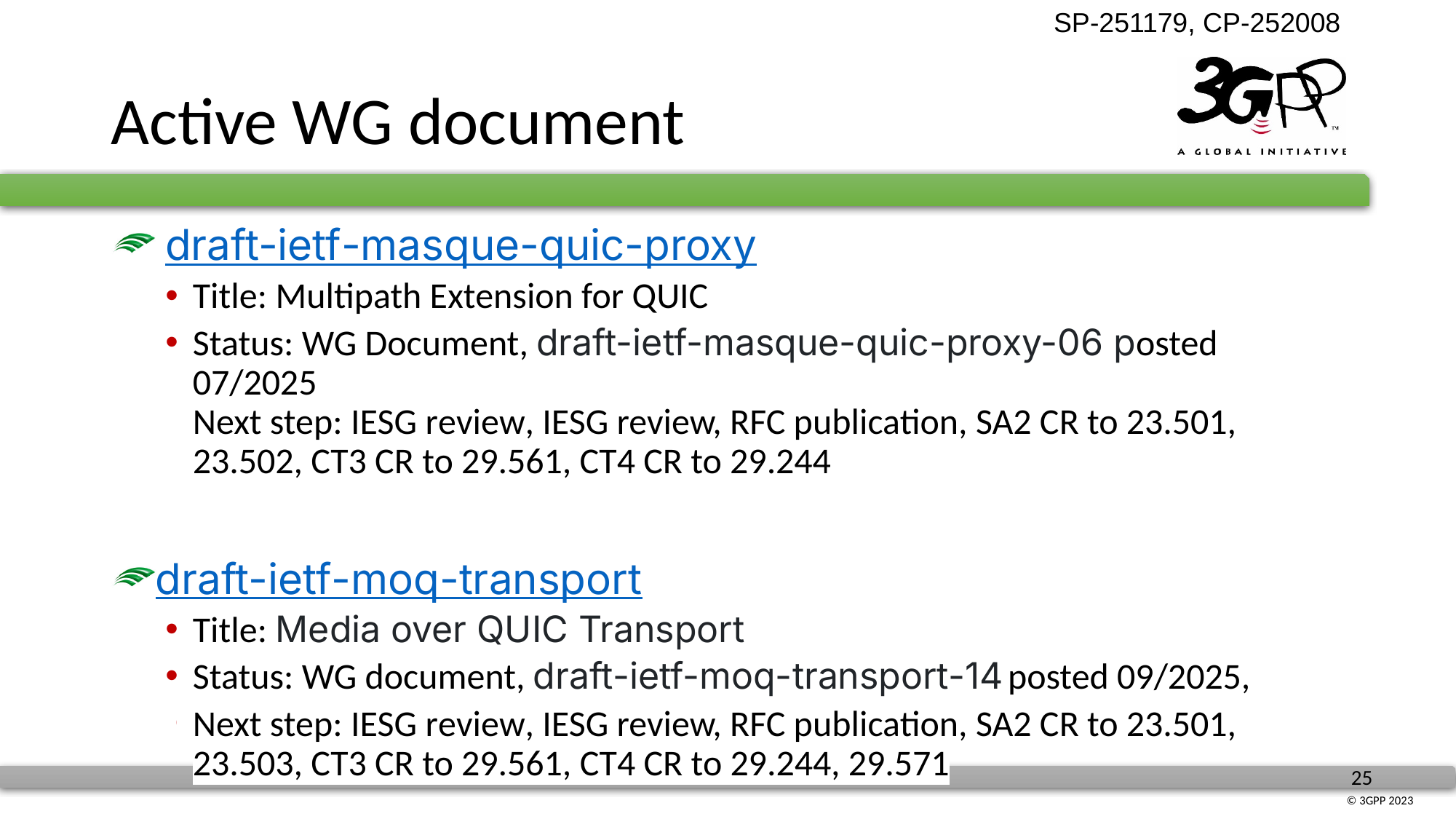

# Active WG document
 draft-ietf-masque-quic-proxy
Title: Multipath Extension for QUIC
Status: WG Document, draft-ietf-masque-quic-proxy-06 posted 07/2025
Next step: IESG review, IESG review, RFC publication, SA2 CR to 23.501,  23.502, CT3 CR to 29.561, CT4 CR to 29.244

draft-ietf-moq-transport
Title: Media over QUIC Transport
Status: WG document, draft-ietf-moq-transport-14 posted 09/2025,
Next step: IESG review, IESG review, RFC publication, SA2 CR to 23.501,  23.503, CT3 CR to 29.561, CT4 CR to 29.244, 29.571